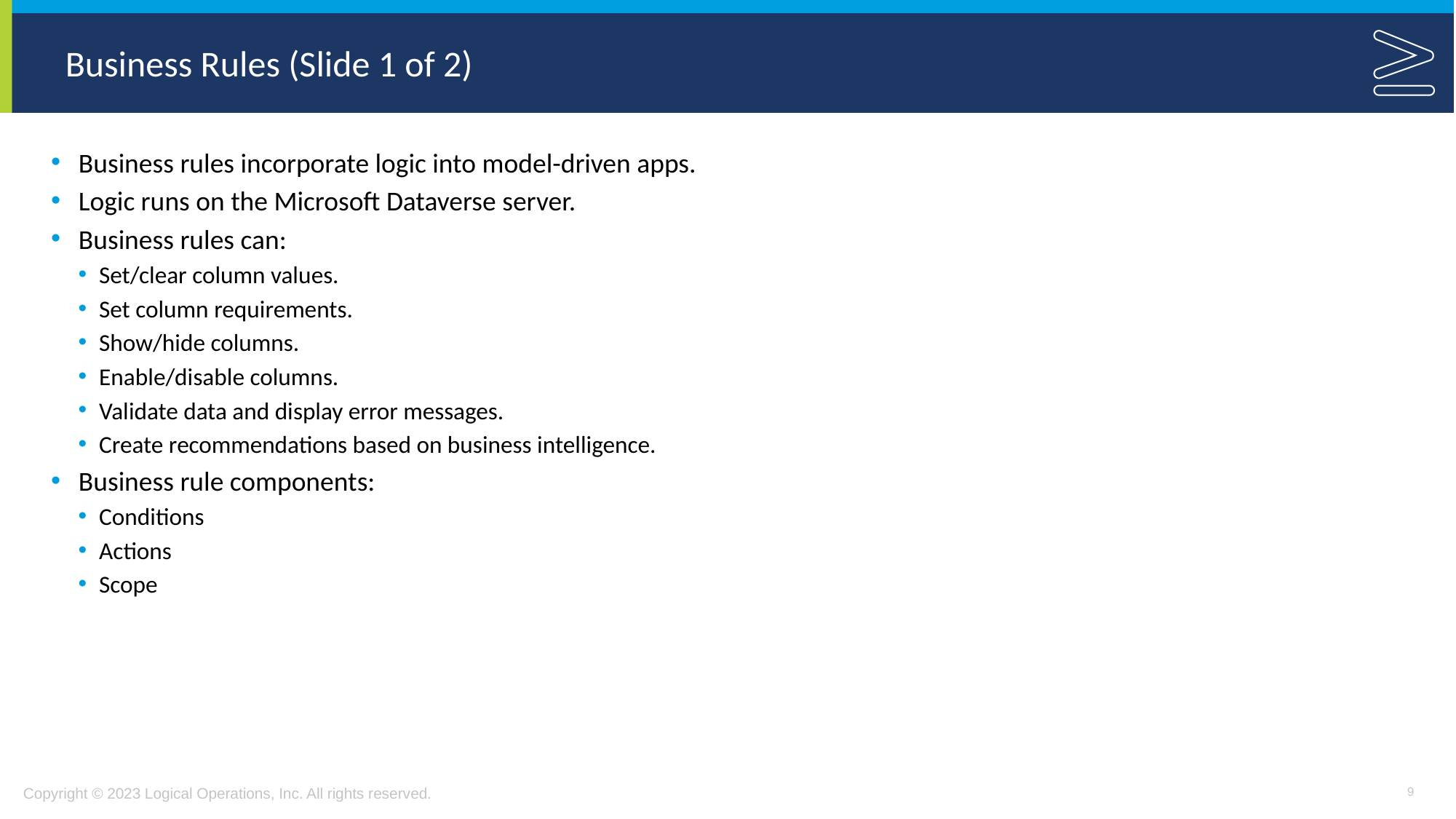

# Business Rules (Slide 1 of 2)
Business rules incorporate logic into model-driven apps.
Logic runs on the Microsoft Dataverse server.
Business rules can:
Set/clear column values.
Set column requirements.
Show/hide columns.
Enable/disable columns.
Validate data and display error messages.
Create recommendations based on business intelligence.
Business rule components:
Conditions
Actions
Scope
9